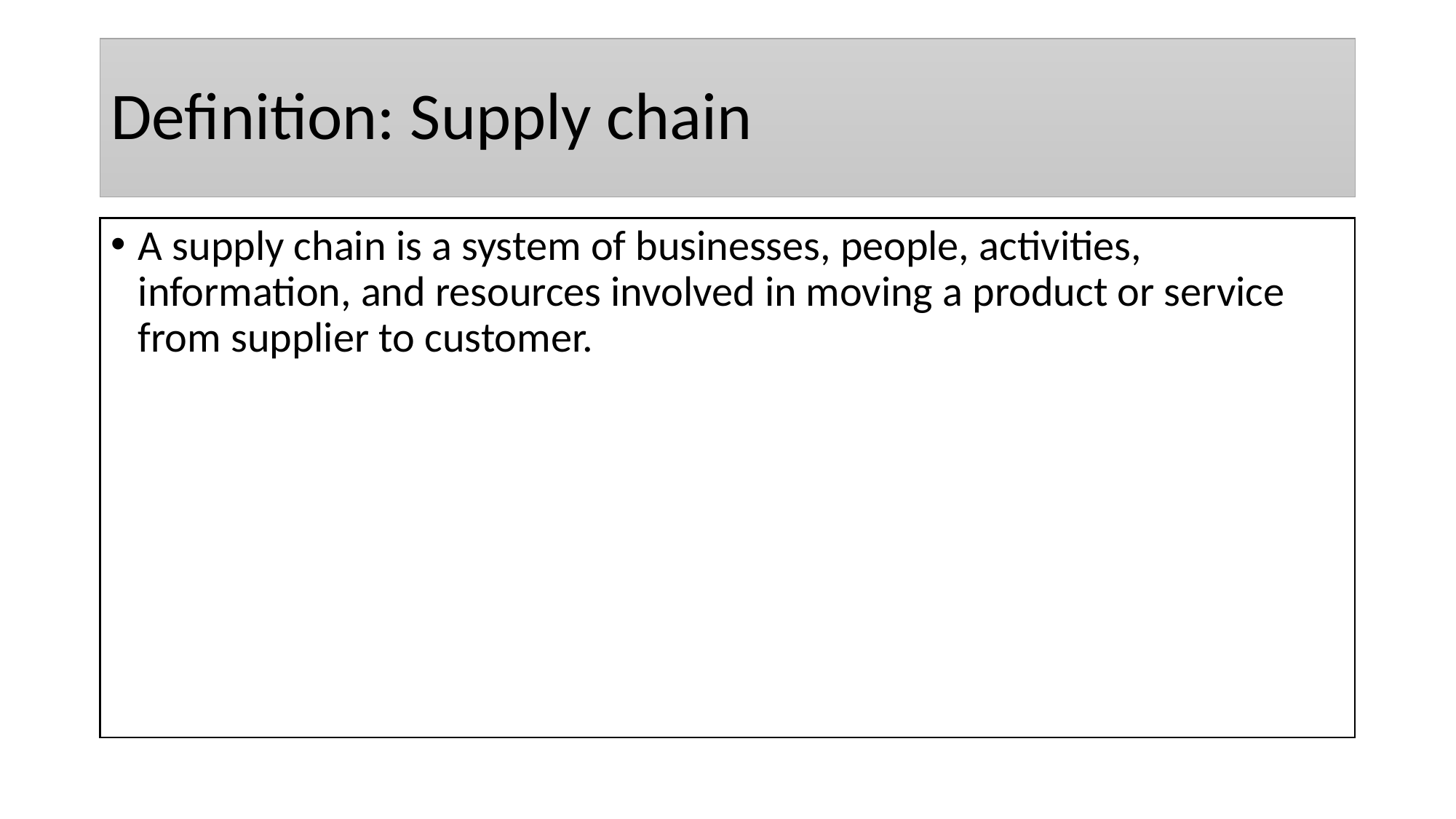

# Definition: Supply chain
A supply chain is a system of businesses, people, activities, information, and resources involved in moving a product or service from supplier to customer.